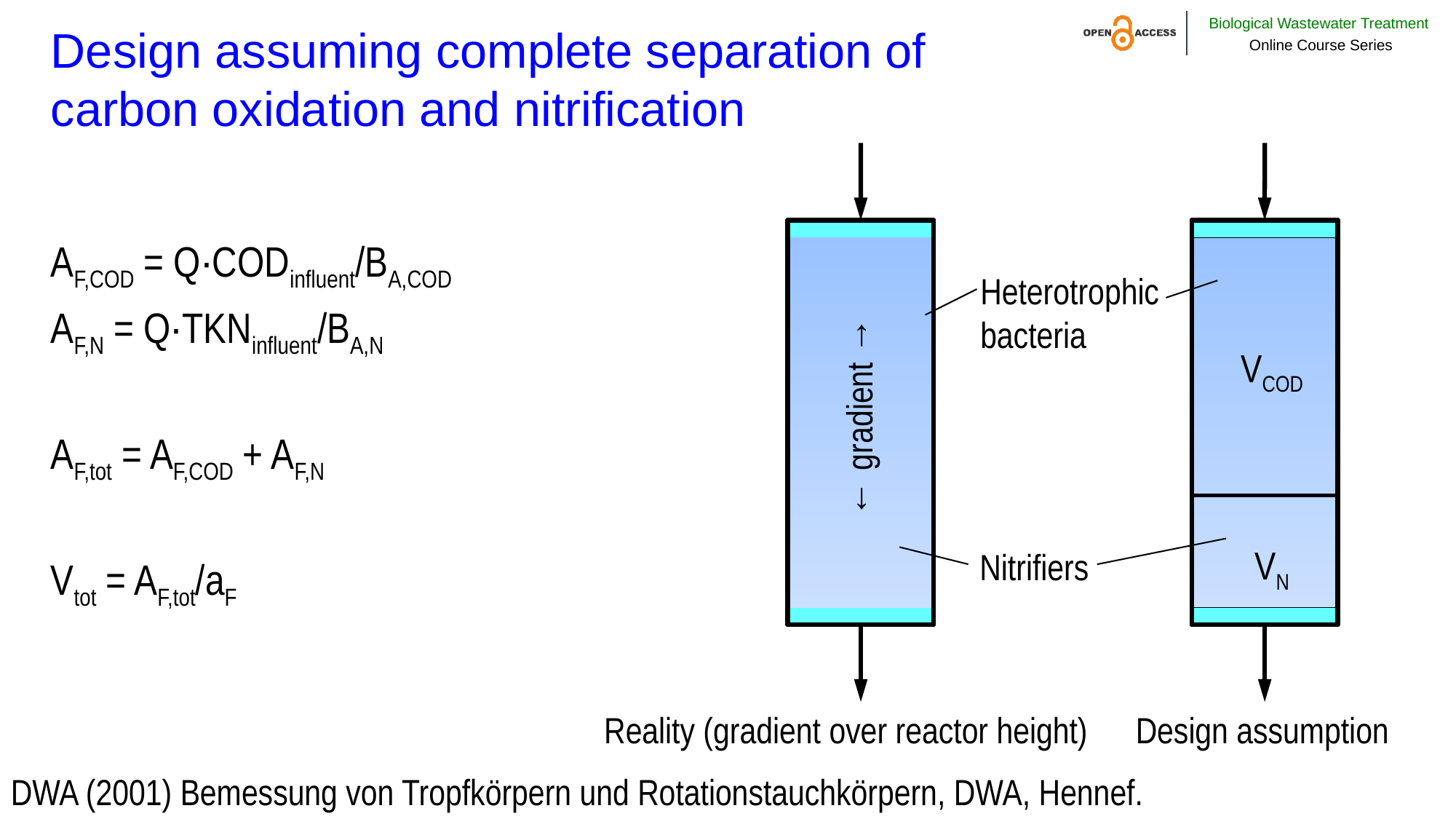

# Design assuming complete separation of carbon oxidation and nitrification

AF,COD = Q∙CODinfluent/BA,COD
AF,N = Q∙TKNinfluent/BA,N

AF,tot = AF,COD + AF,N

Vtot = AF,tot/aF

Heterotrophic
bacteria
VCOD
← gradient →
Nitrifiers
VN
Reality (gradient over reactor height)
Design assumption
DWA (2001) Bemessung von Tropfkörpern und Rotationstauchkörpern, DWA, Hennef.